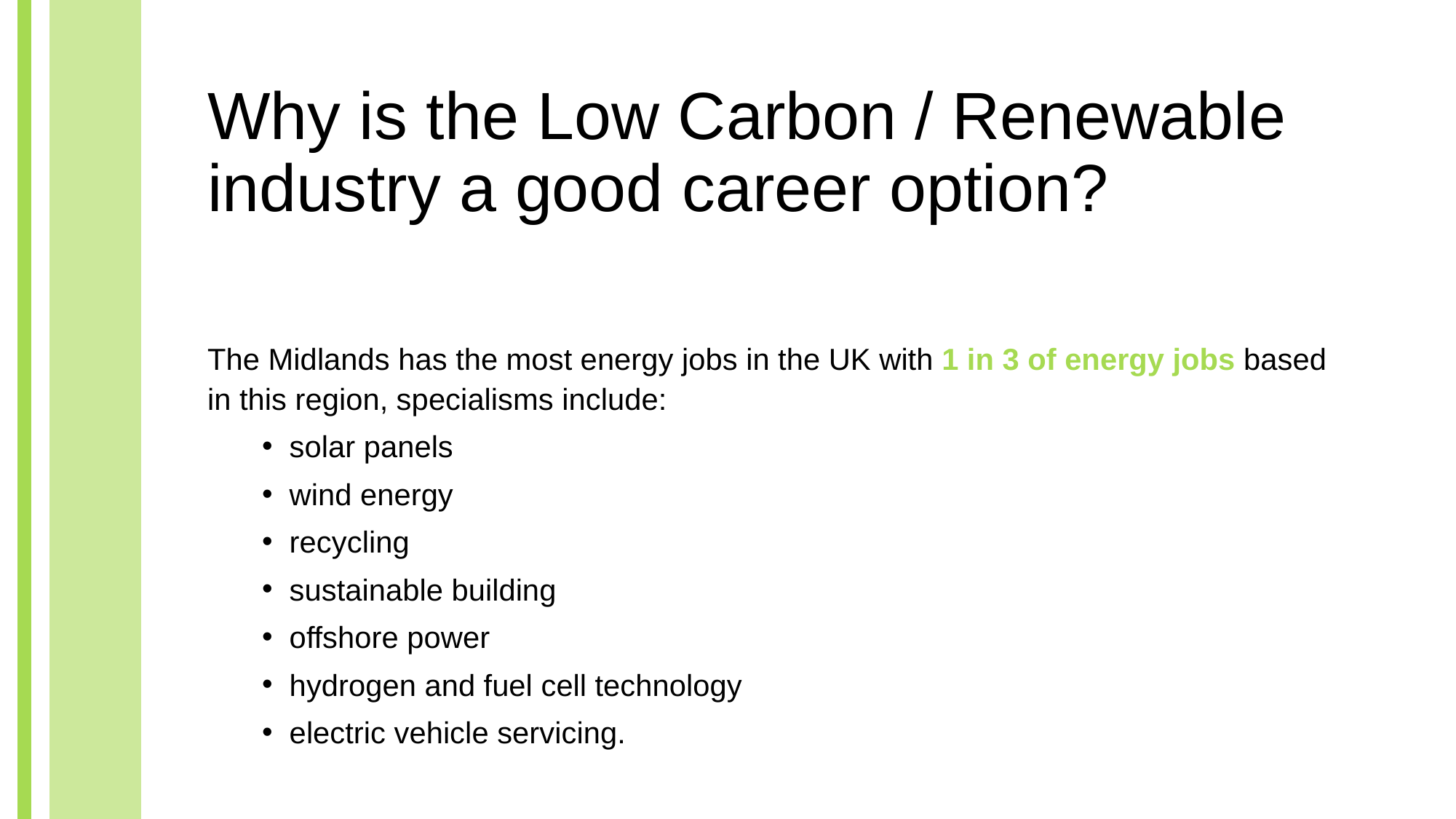

# Why is the Low Carbon / Renewable industry a good career option?
The Midlands has the most energy jobs in the UK with 1 in 3 of energy jobs based in this region, specialisms include:
solar panels
wind energy
recycling
sustainable building
offshore power
hydrogen and fuel cell technology
electric vehicle servicing.